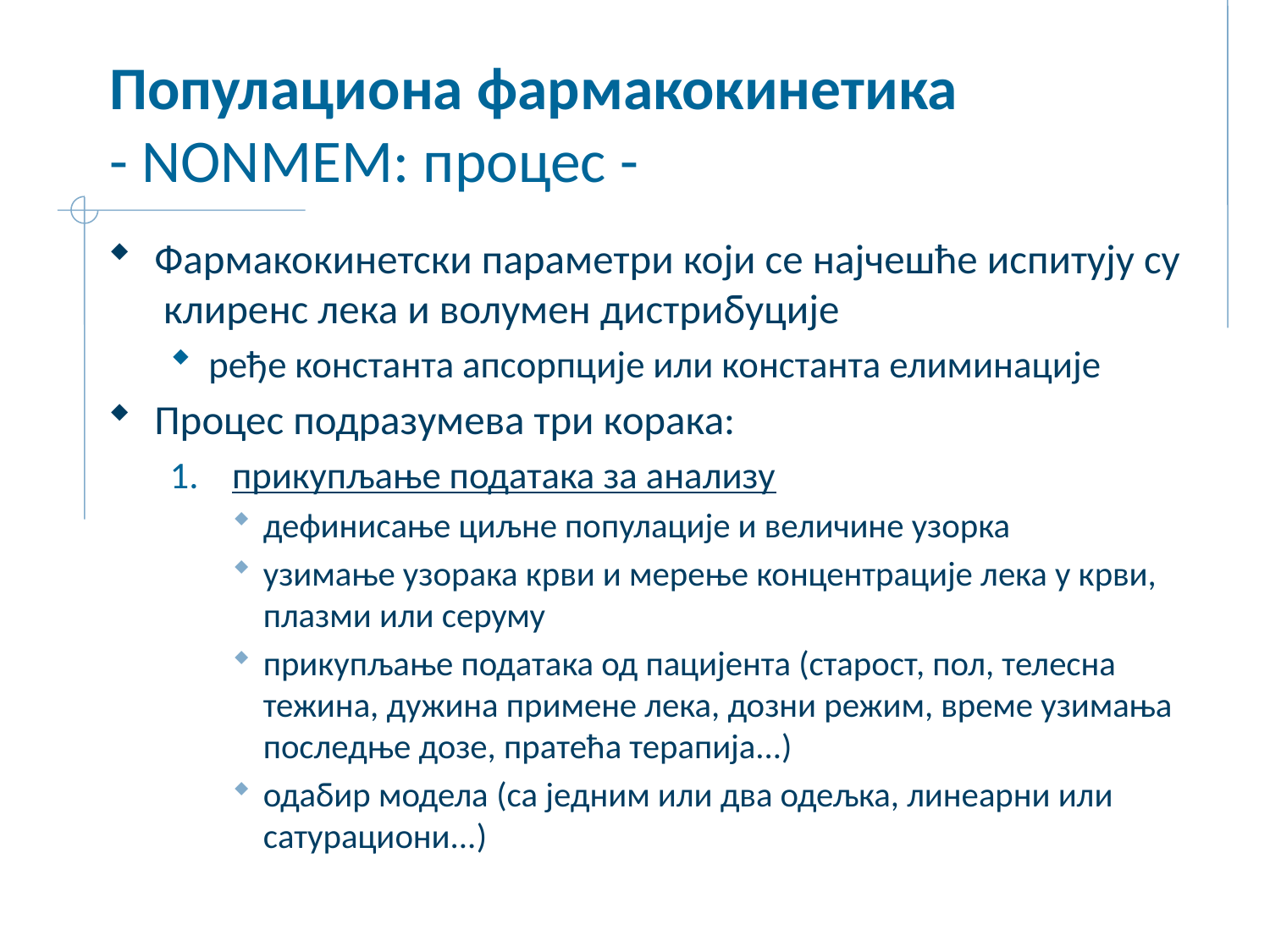

# Популациона фармакокинетика - NONMEM: процес -
Фармакокинетски параметри који се најчешће испитују су  клиренс лека и волумен дистрибуције
ређе константа апсорпције или константа елиминације
Процес подразумева три корака:
прикупљање података за анализу
дефинисање циљне популације и величине узорка
узимање узорака крви и мерење концентрације лека у крви, плазми или серуму
прикупљање података од пацијента (старост, пол, телесна тежина, дужина примене лека, дозни режим, време узимања последње дозе, пратећа терапија...)
одабир модела (са једним или два одељка, линеарни или сатурациони...)